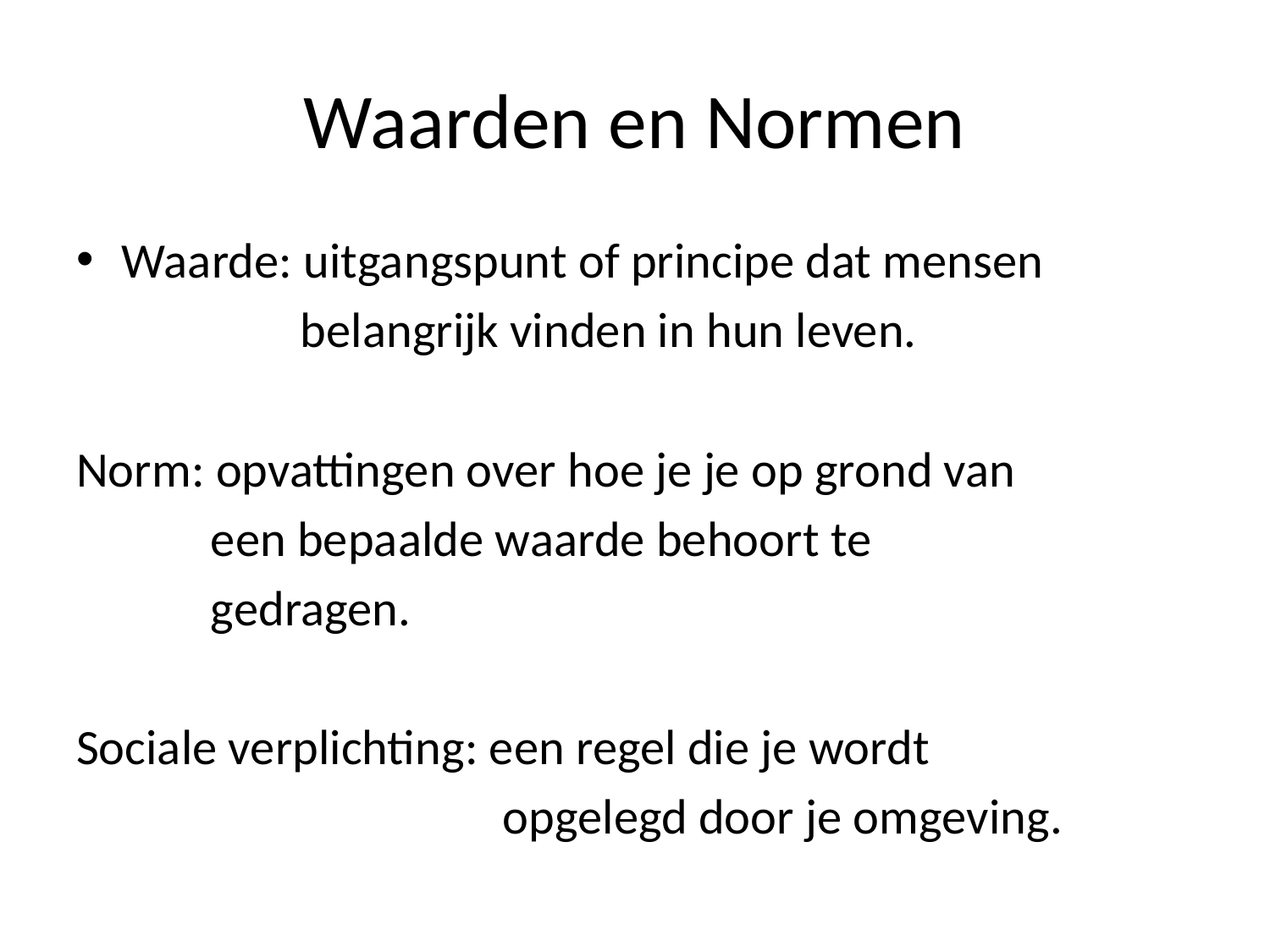

# Waarden en Normen
Waarde: uitgangspunt of principe dat mensen
                    belangrijk vinden in hun leven.

Norm: opvattingen over hoe je je op grond van
            een bepaalde waarde behoort te
            gedragen.

Sociale verplichting: een regel die je wordt
                                      opgelegd door je omgeving.